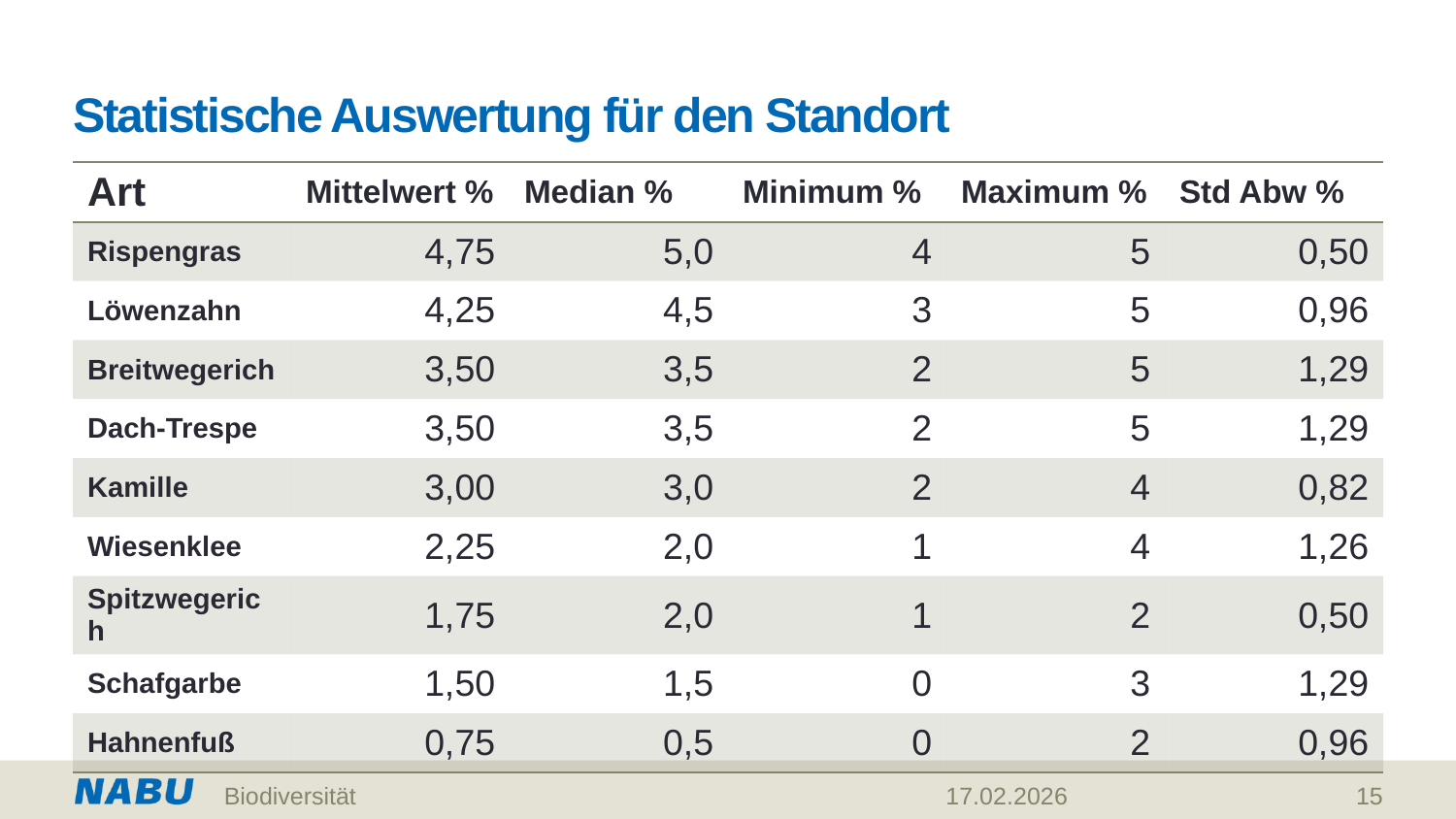

# Statistische Auswertung für den Standort
| Art | Mittelwert % | Median % | Minimum % | Maximum % | Std Abw % |
| --- | --- | --- | --- | --- | --- |
| Rispengras | 4,75 | 5,0 | 4 | 5 | 0,50 |
| Löwenzahn | 4,25 | 4,5 | 3 | 5 | 0,96 |
| Breitwegerich | 3,50 | 3,5 | 2 | 5 | 1,29 |
| Dach‑Trespe | 3,50 | 3,5 | 2 | 5 | 1,29 |
| Kamille | 3,00 | 3,0 | 2 | 4 | 0,82 |
| Wiesenklee | 2,25 | 2,0 | 1 | 4 | 1,26 |
| Spitzwegerich | 1,75 | 2,0 | 1 | 2 | 0,50 |
| Schafgarbe | 1,50 | 1,5 | 0 | 3 | 1,29 |
| Hahnenfuß | 0,75 | 0,5 | 0 | 2 | 0,96 |
Biodiversität
17.02.2026
15